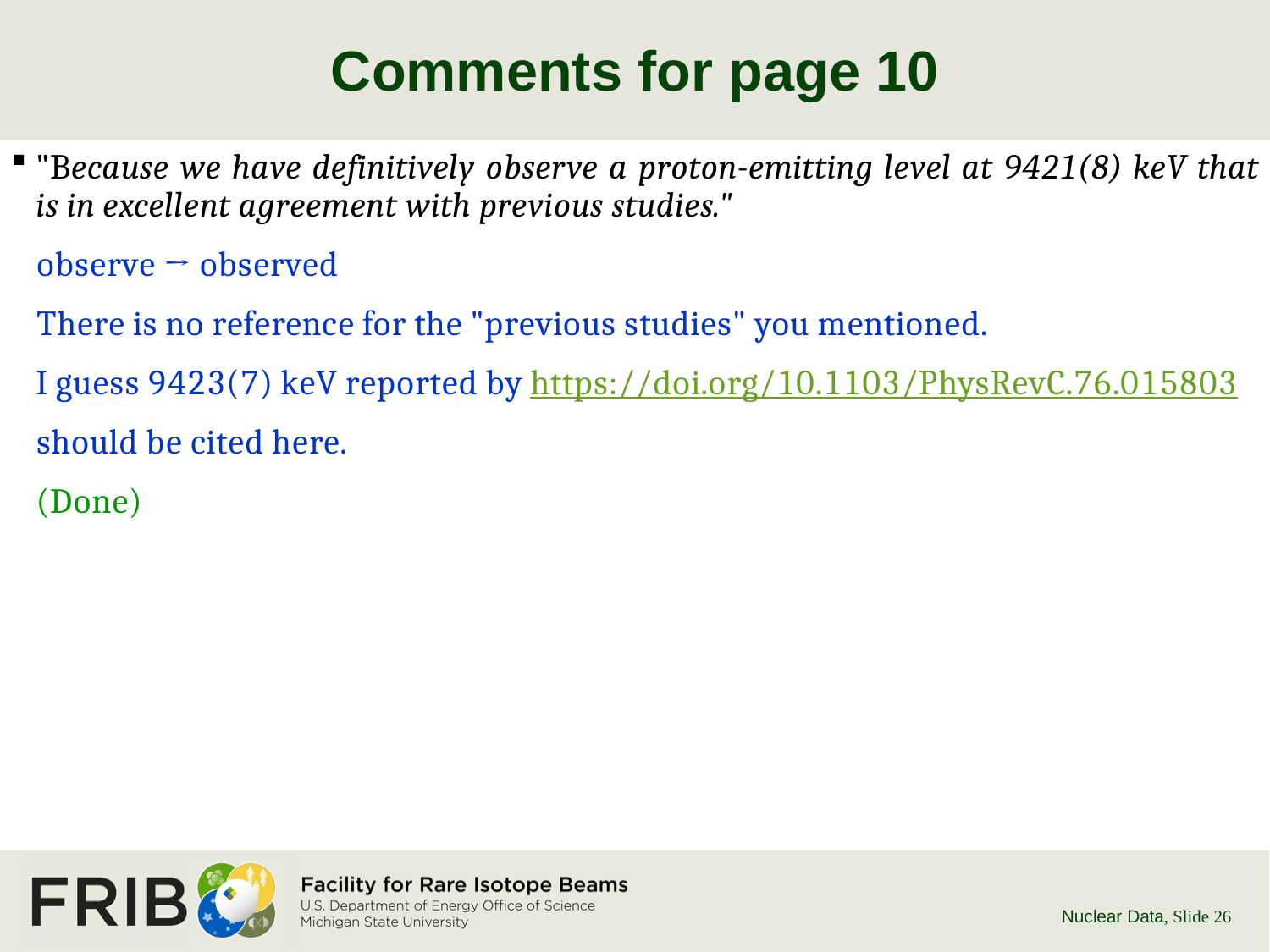

# Comments for page 10
"Because we have definitively observe a proton-emitting level at 9421(8) keV that is in excellent agreement with previous studies."
observe → observed
There is no reference for the "previous studies" you mentioned.
I guess 9423(7) keV reported by https://doi.org/10.1103/PhysRevC.76.015803
should be cited here.
(Done)
Nuclear Data
, Slide 26